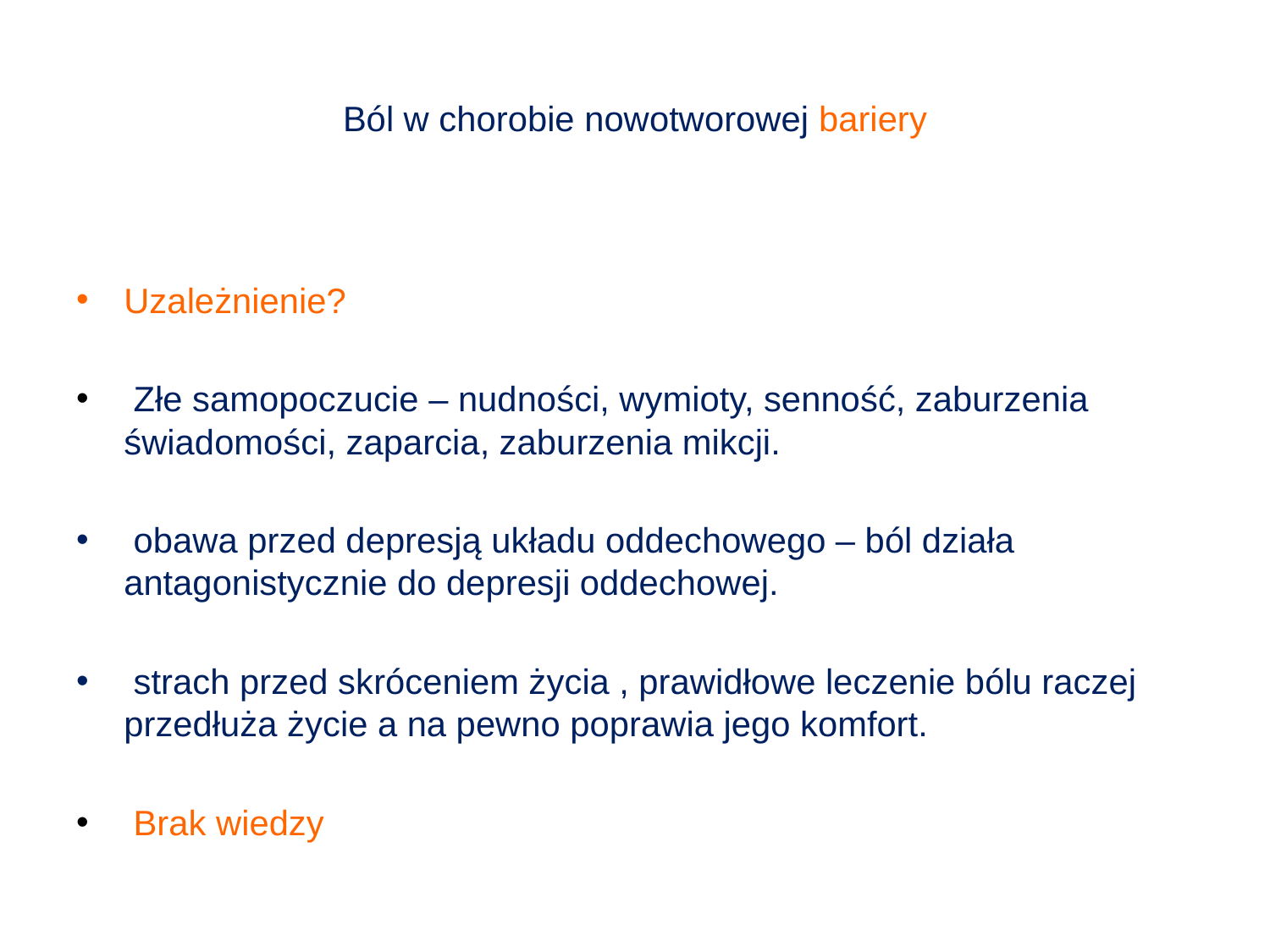

# Ból w chorobie nowotworowej bariery

Uzależnienie?

 Złe samopoczucie – nudności, wymioty, senność, zaburzenia świadomości, zaparcia, zaburzenia mikcji.

 obawa przed depresją układu oddechowego – ból działa antagonistycznie do depresji oddechowej.

 strach przed skróceniem życia , prawidłowe leczenie bólu raczej przedłuża życie a na pewno poprawia jego komfort.

 Brak wiedzy